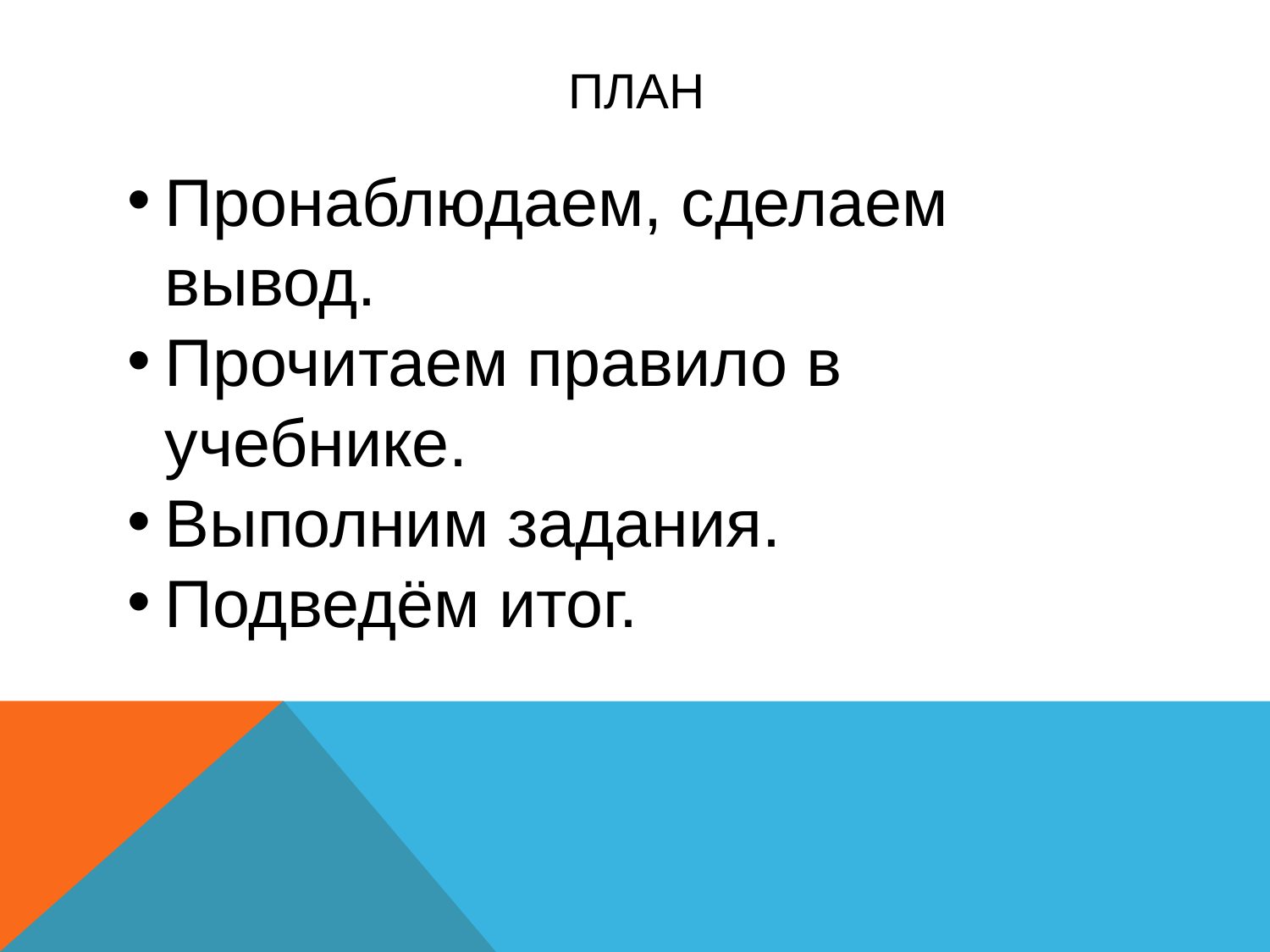

# план
Пронаблюдаем, сделаем вывод.
Прочитаем правило в учебнике.
Выполним задания.
Подведём итог.